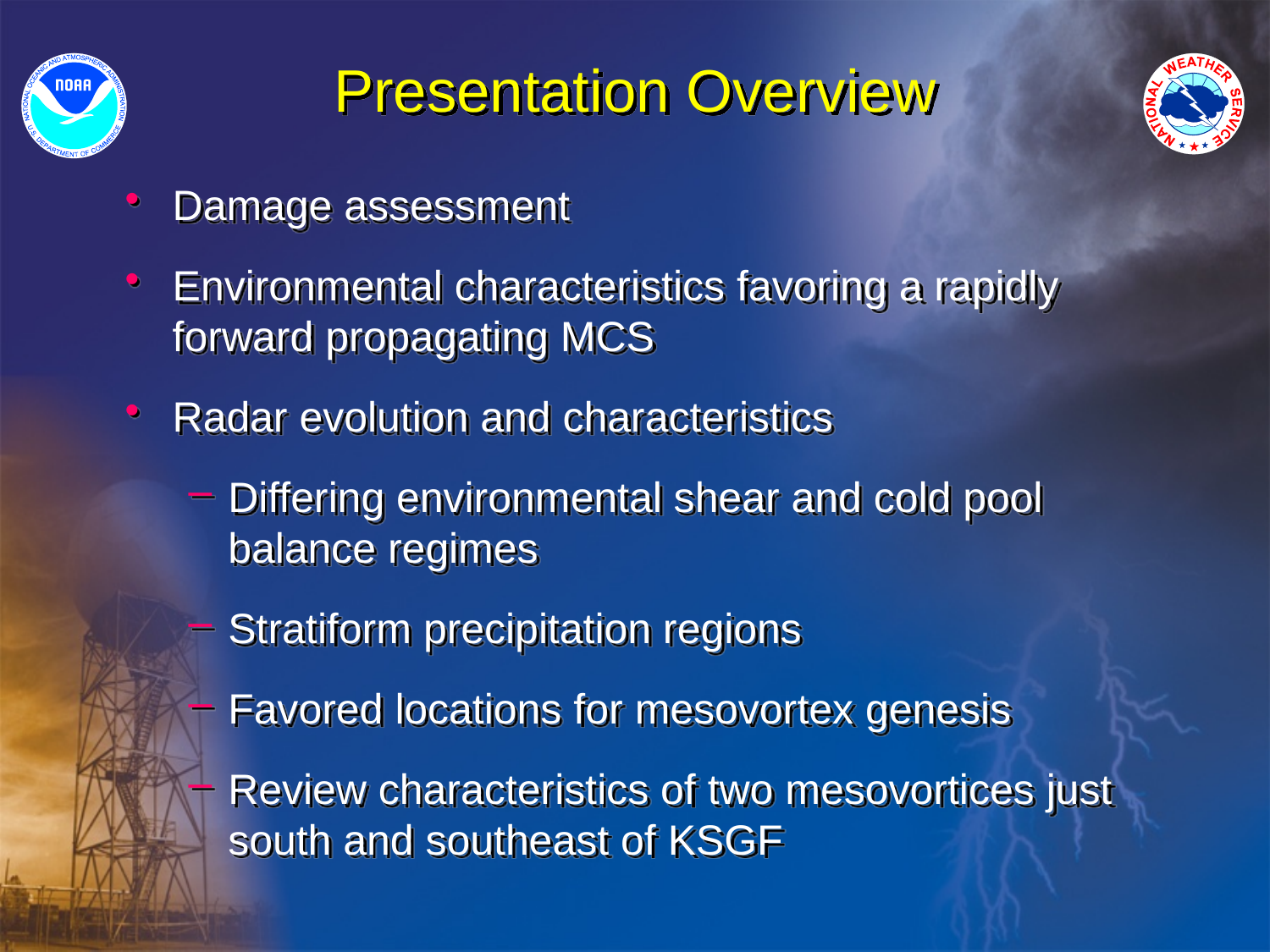

# Presentation Overview
Damage assessment
Environmental characteristics favoring a rapidly forward propagating MCS
Radar evolution and characteristics
Differing environmental shear and cold pool balance regimes
Stratiform precipitation regions
Favored locations for mesovortex genesis
Review characteristics of two mesovortices just south and southeast of KSGF